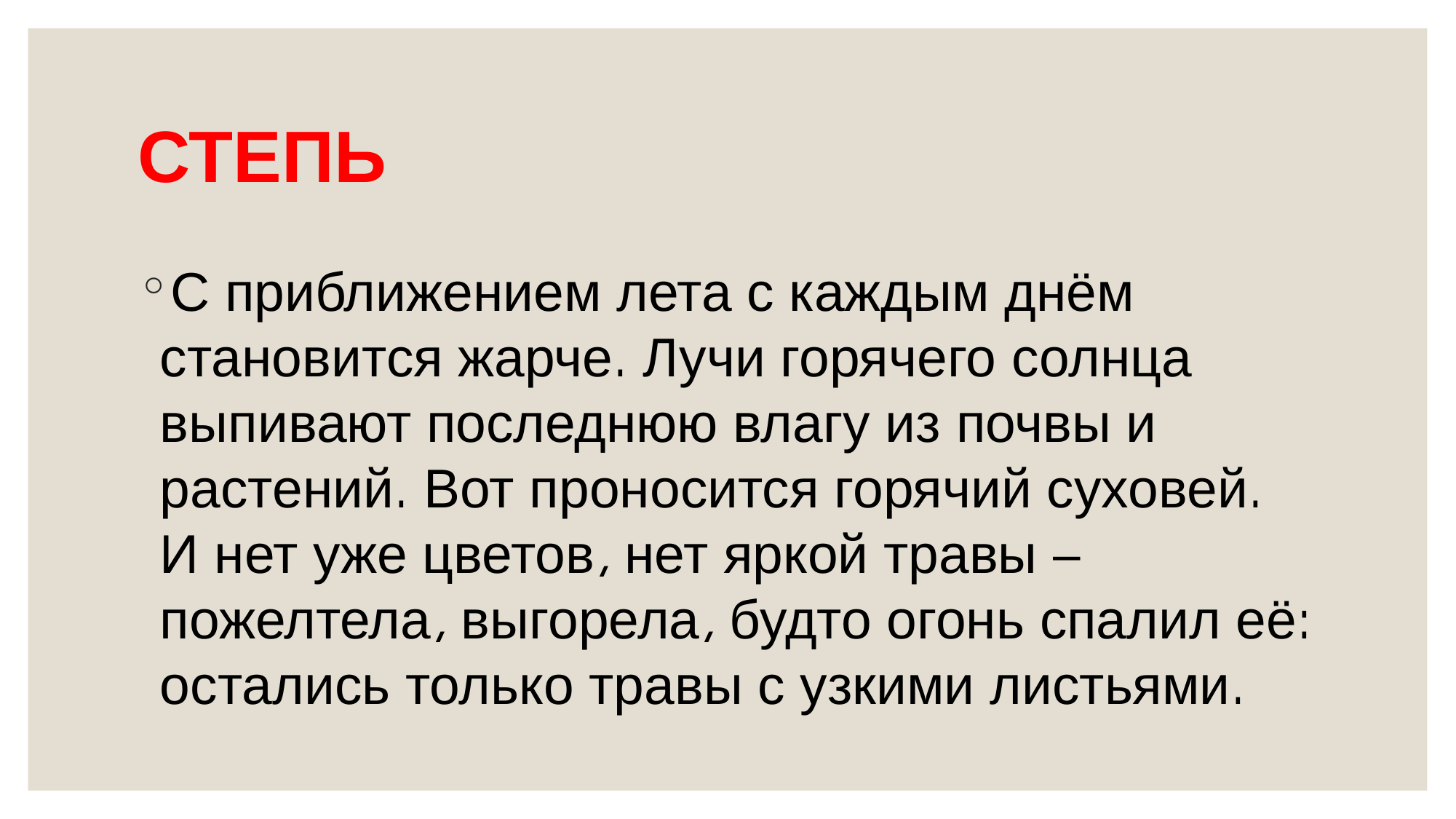

# СТЕПЬ
С приближением лета с каждым днём становится жарче. Лучи горячего солнца выпивают последнюю влагу из почвы и растений. Вот проносится горячий суховей. И нет уже цветов, нет яркой травы – пожелтела, выгорела, будто огонь спалил её: остались только травы с узкими листьями.